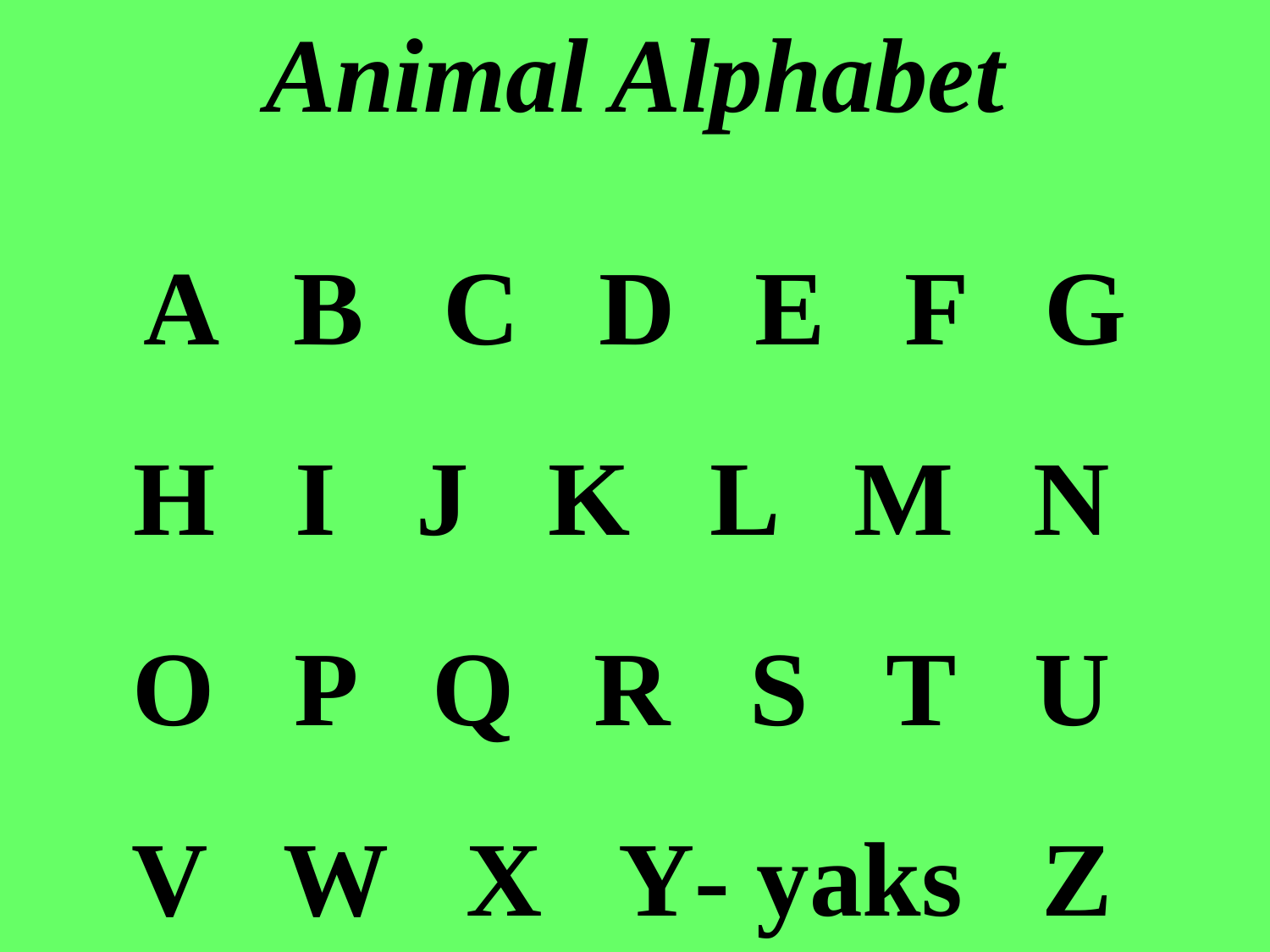

Animal Alphabet

A   B   C   D   E   F   G
H   I   J   K   L   M   N
O   P   Q   R   S   T   U
V   W   X   Y- yaks   Z